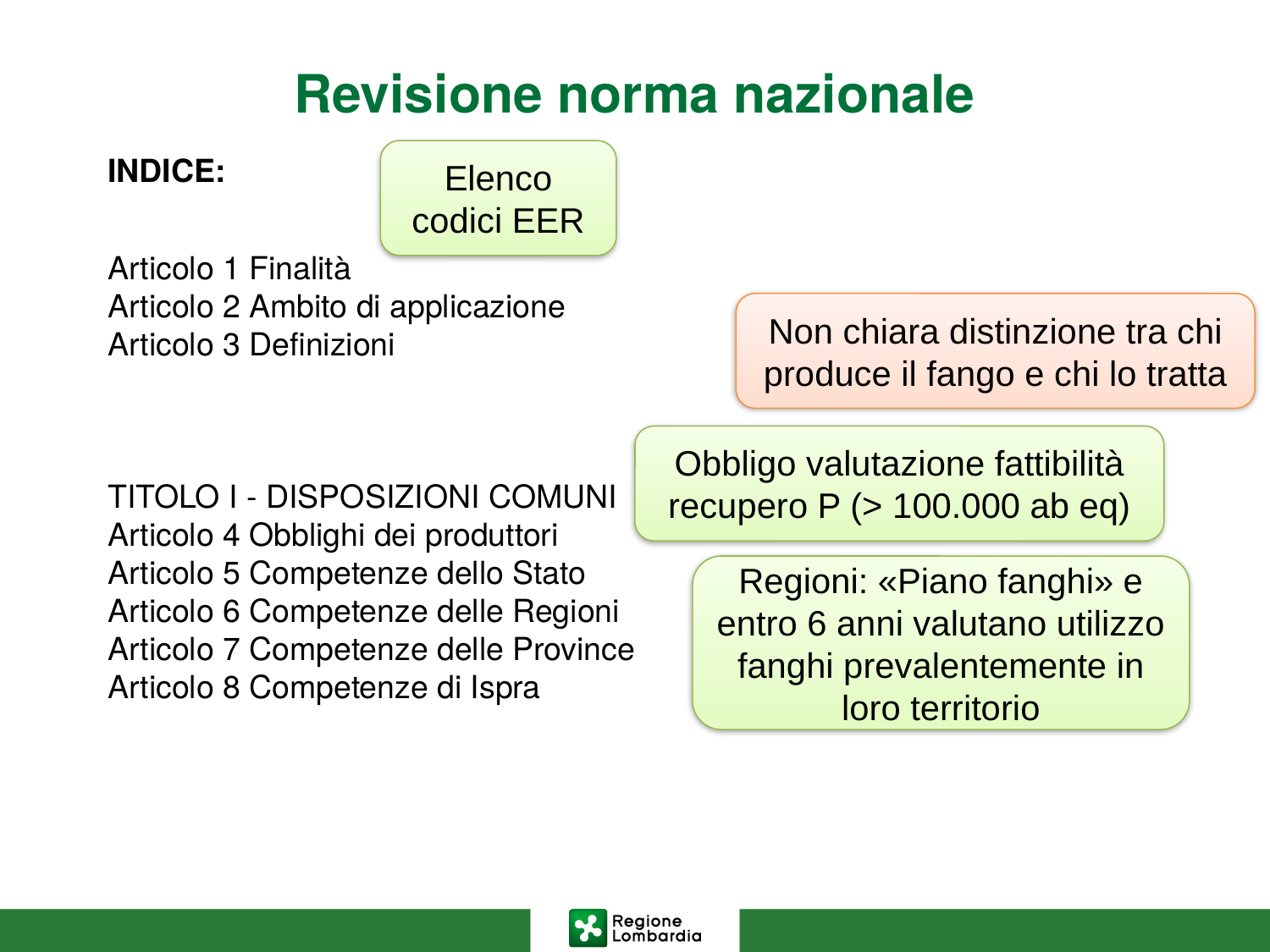

# Revisione norma nazionale
Elenco codici EER
INDICE:

Articolo 1 Finalità
Articolo 2 Ambito di applicazione
Articolo 3 Definizioni

TITOLO I - DISPOSIZIONI COMUNI
Articolo 4 Obblighi dei produttori
Articolo 5 Competenze dello Stato
Articolo 6 Competenze delle Regioni
Articolo 7 Competenze delle Province
Articolo 8 Competenze di Ispra

Non chiara distinzione tra chi produce il fango e chi lo tratta
Obbligo valutazione fattibilità recupero P (> 100.000 ab eq)
Regioni: «Piano fanghi» e entro 6 anni valutano utilizzo fanghi prevalentemente in loro territorio